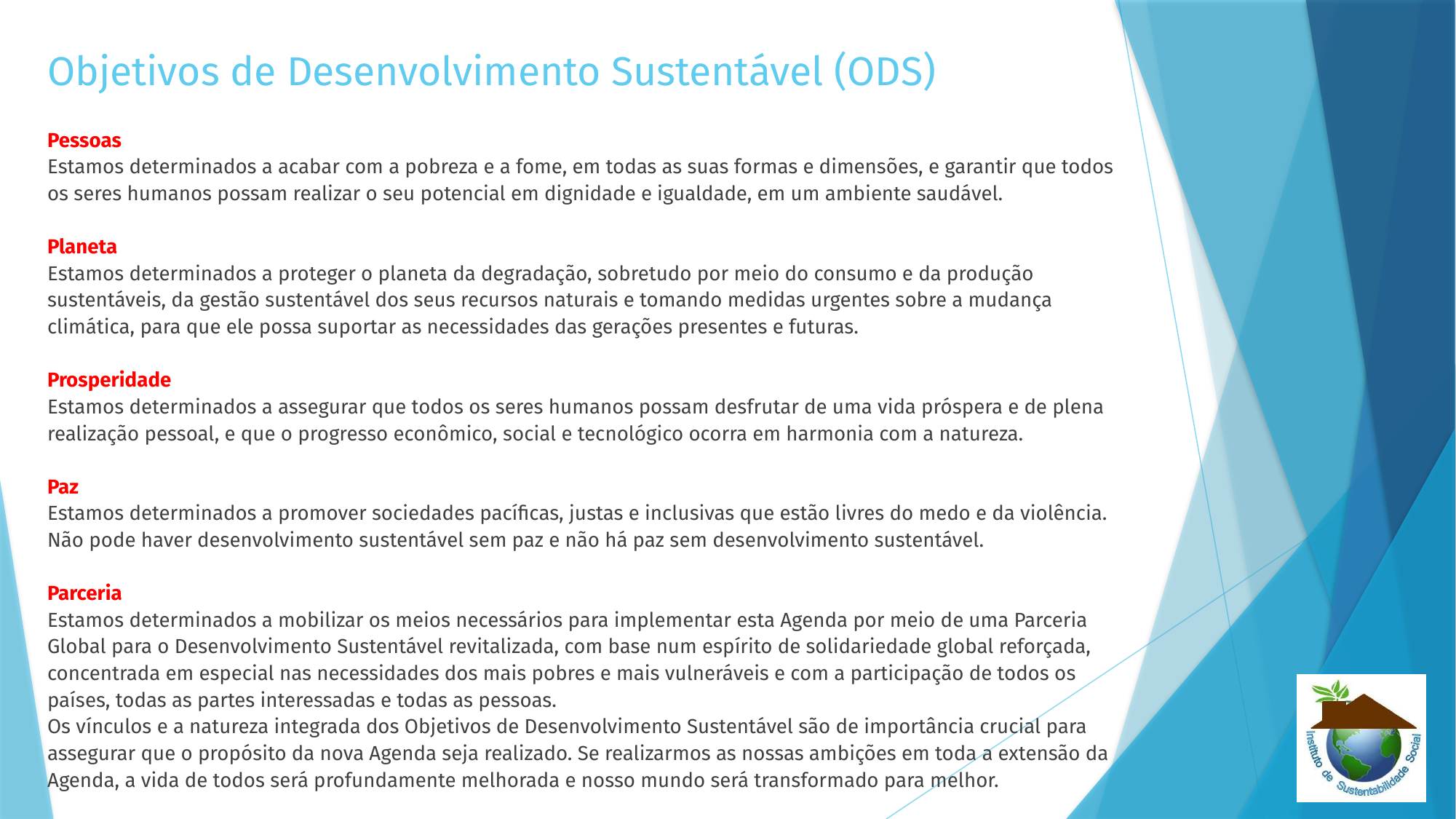

# Objetivos de Desenvolvimento Sustentável (ODS)
Pessoas
Estamos determinados a acabar com a pobreza e a fome, em todas as suas formas e dimensões, e garantir que todos os seres humanos possam realizar o seu potencial em dignidade e igualdade, em um ambiente saudável.

Planeta
Estamos determinados a proteger o planeta da degradação, sobretudo por meio do consumo e da produção sustentáveis, da gestão sustentável dos seus recursos naturais e tomando medidas urgentes sobre a mudança climática, para que ele possa suportar as necessidades das gerações presentes e futuras.

Prosperidade
Estamos determinados a assegurar que todos os seres humanos possam desfrutar de uma vida próspera e de plena realização pessoal, e que o progresso econômico, social e tecnológico ocorra em harmonia com a natureza.

Paz
Estamos determinados a promover sociedades pacíficas, justas e inclusivas que estão livres do medo e da violência. Não pode haver desenvolvimento sustentável sem paz e não há paz sem desenvolvimento sustentável.

Parceria
Estamos determinados a mobilizar os meios necessários para implementar esta Agenda por meio de uma Parceria Global para o Desenvolvimento Sustentável revitalizada, com base num espírito de solidariedade global reforçada, concentrada em especial nas necessidades dos mais pobres e mais vulneráveis e com a participação de todos os países, todas as partes interessadas e todas as pessoas.
Os vínculos e a natureza integrada dos Objetivos de Desenvolvimento Sustentável são de importância crucial para assegurar que o propósito da nova Agenda seja realizado. Se realizarmos as nossas ambições em toda a extensão da Agenda, a vida de todos será profundamente melhorada e nosso mundo será transformado para melhor.